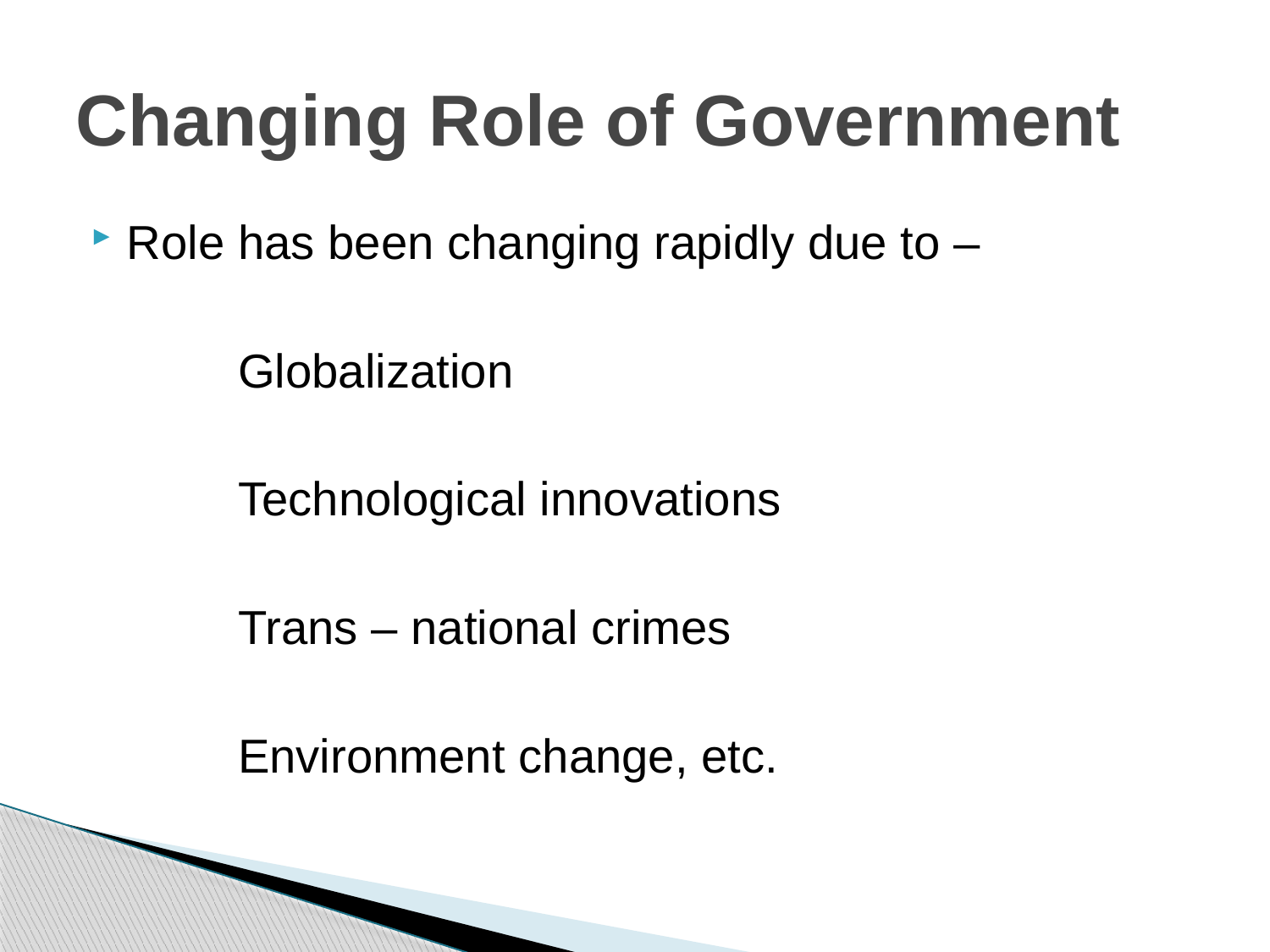

# Changing Role of Government
Role has been changing rapidly due to –

           Globalization

           Technological innovations

           Trans – national crimes

           Environment change, etc.